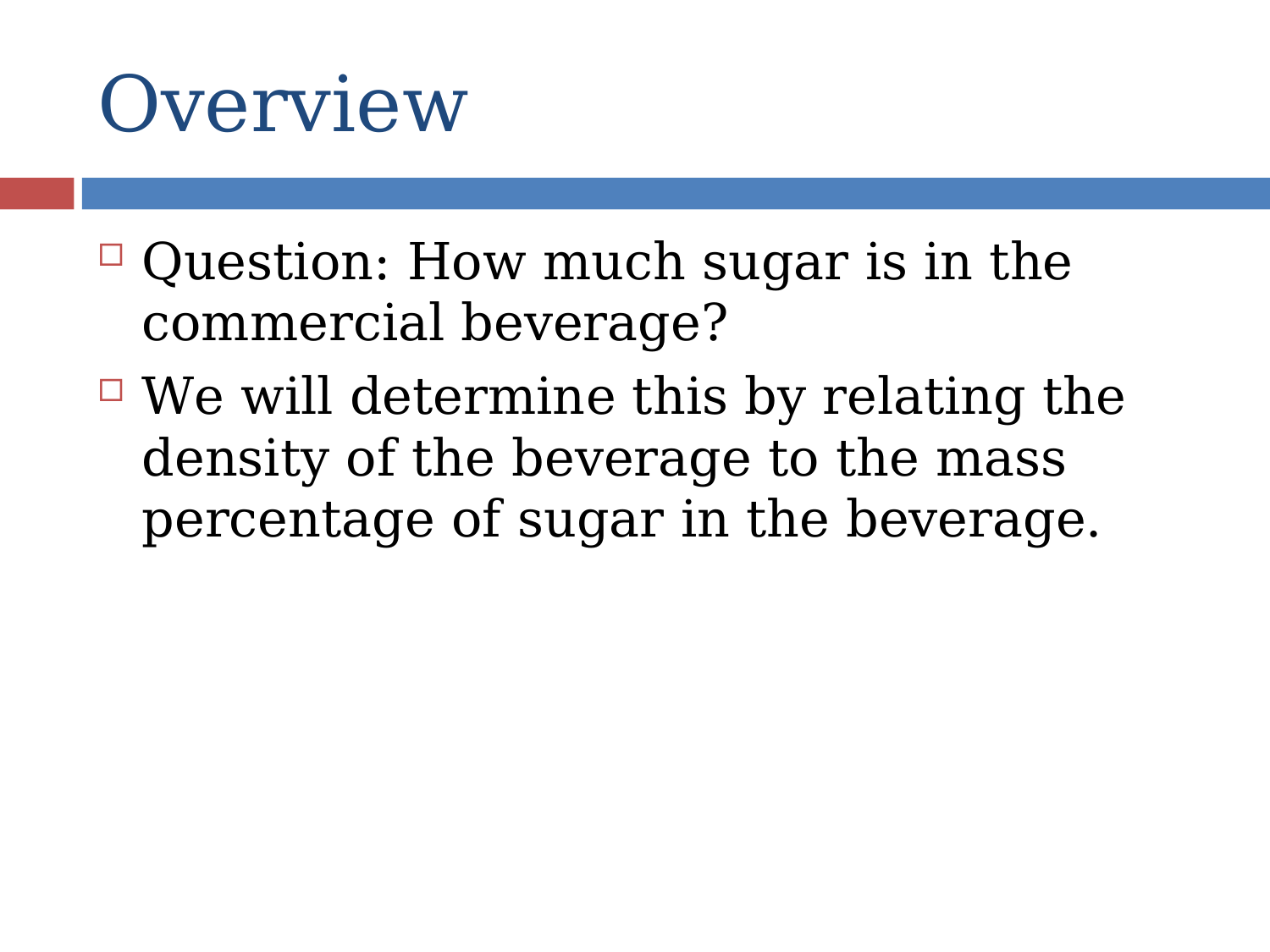

# Overview
Question: How much sugar is in the commercial beverage?
We will determine this by relating the density of the beverage to the mass percentage of sugar in the beverage.